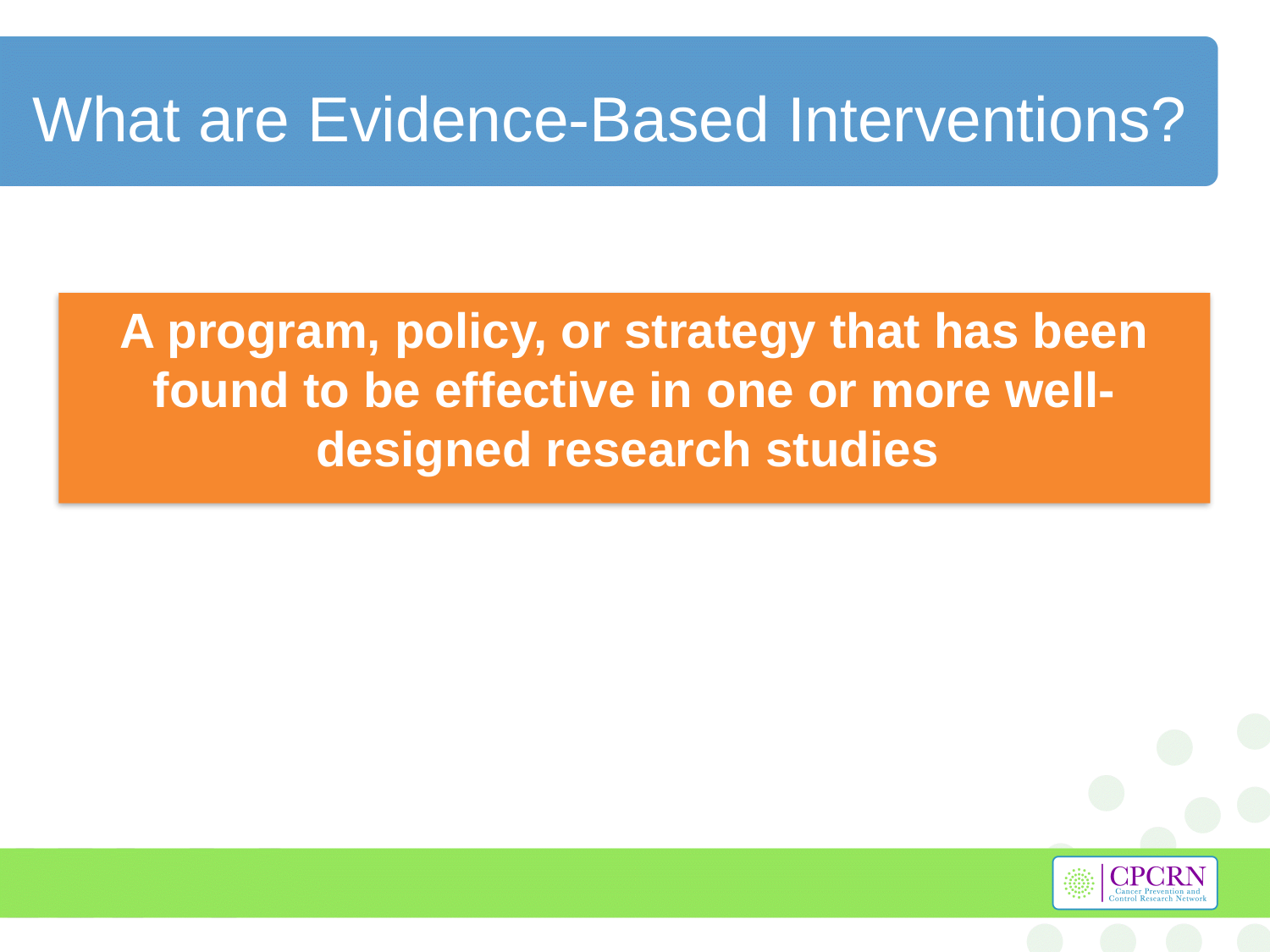

# What are Evidence-Based Interventions?
A program, policy, or strategy that has been found to be effective in one or more well-designed research studies